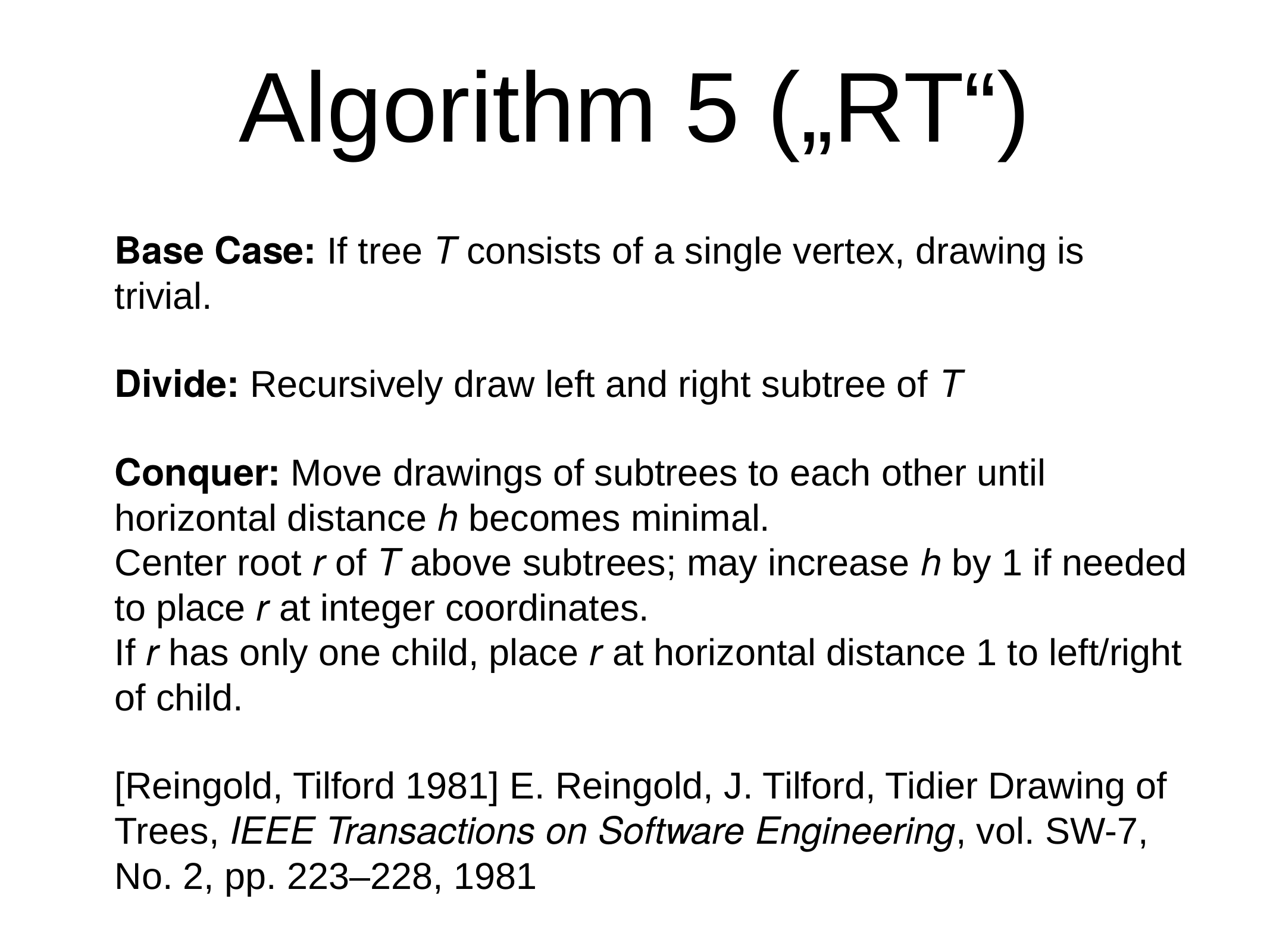

17
# Algorithm 5 („RT“)
Base Case: If tree T consists of a single vertex, drawing is trivial.
Divide: Recursively draw left and right subtree of T
Conquer: Move drawings of subtrees to each other until horizontal distance h becomes minimal.
Center root r of T above subtrees; may increase h by 1 if needed to place r at integer coordinates.
If r has only one child, place r at horizontal distance 1 to left/right of child.
[Reingold, Tilford 1981] E. Reingold, J. Tilford, Tidier Drawing of Trees, IEEE Transactions on Software Engineering, vol. SW-7, No. 2, pp. 223–228, 1981